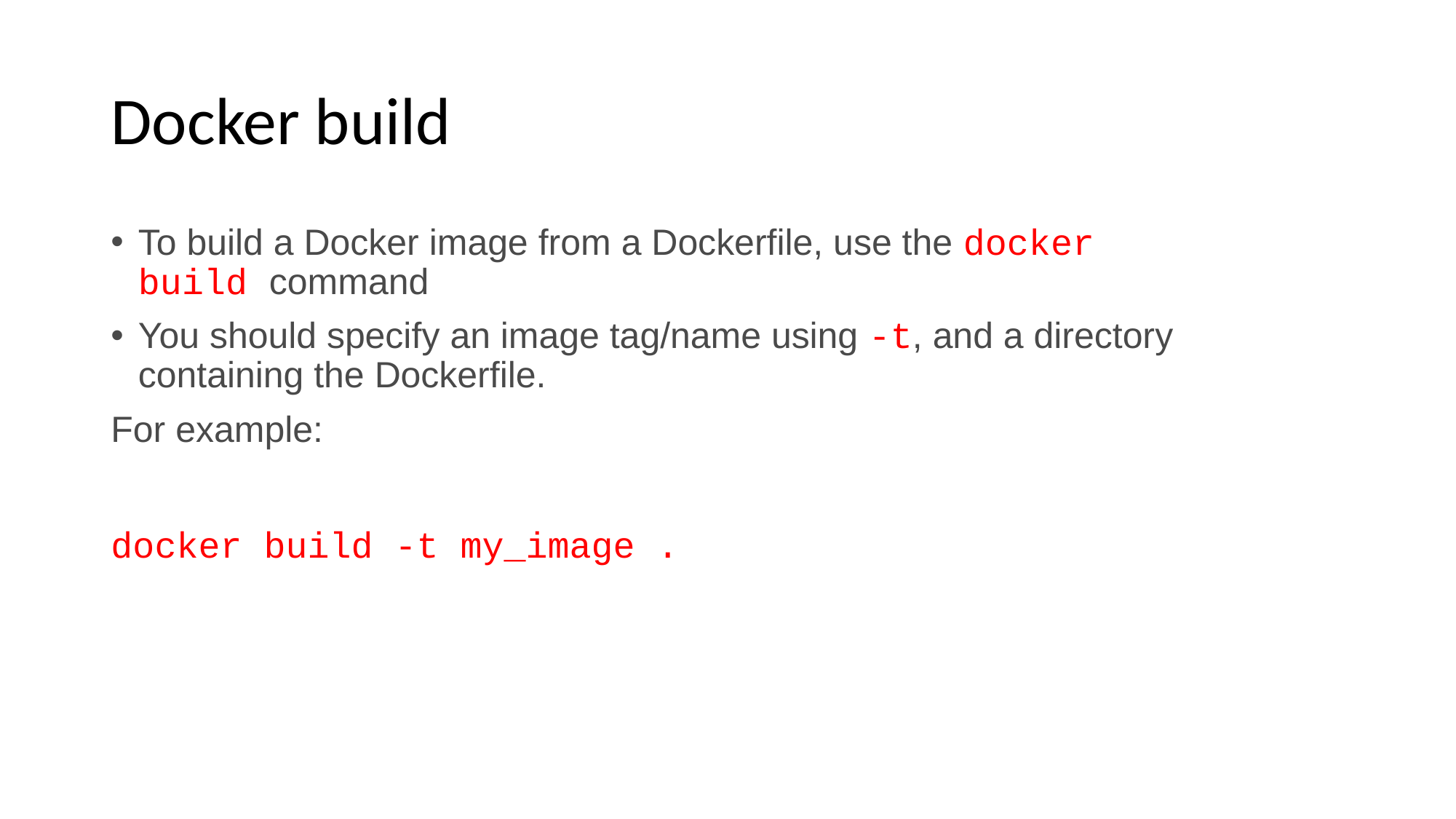

# Docker build
To build a Docker image from a Dockerfile, use the docker build command
You should specify an image tag/name using -t, and a directory containing the Dockerfile.
For example:

docker build -t my_image .